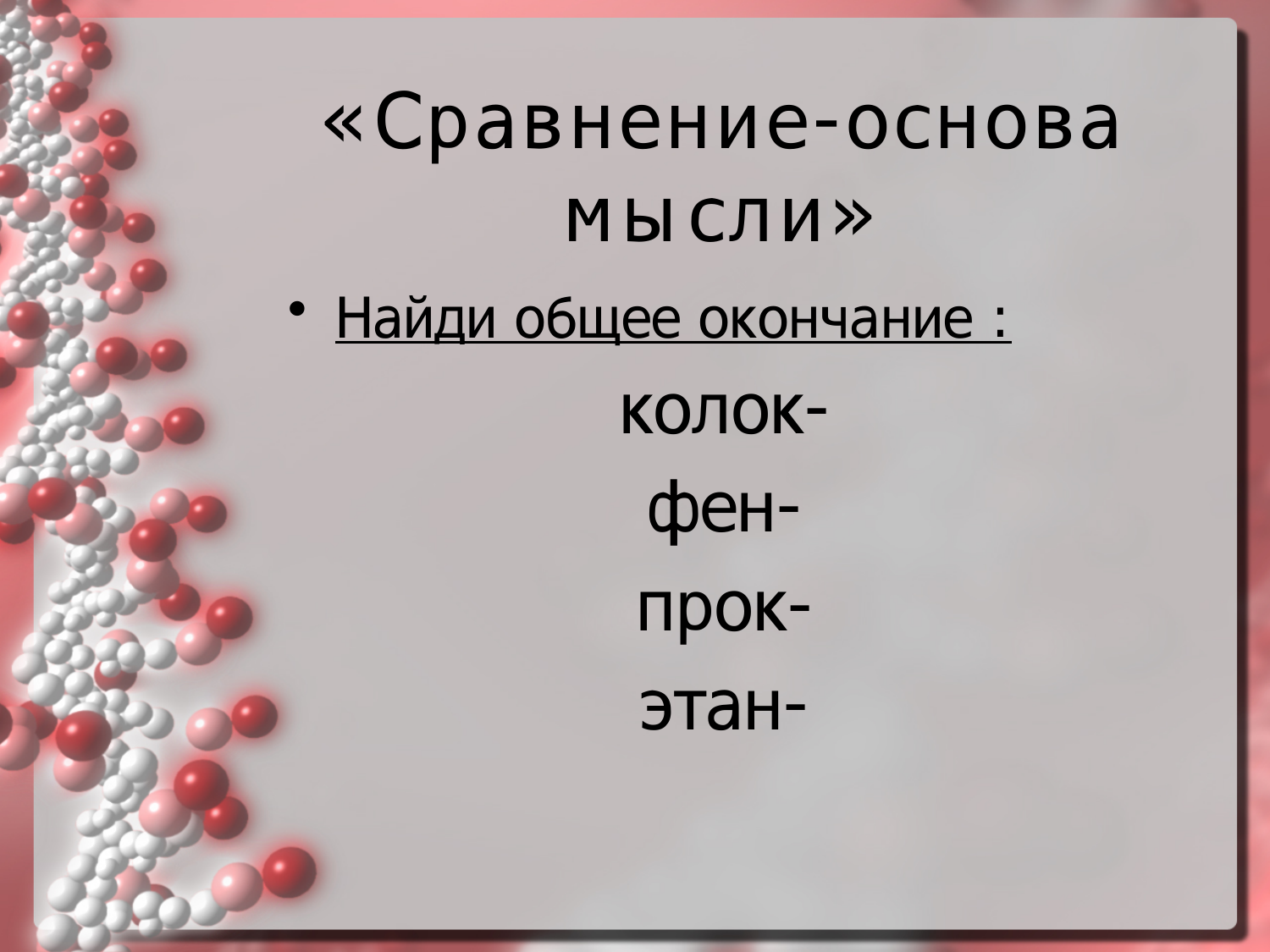

# «Сравнение-основа мысли»
Найди общее окончание :
колок-
фен-
прок-
этан-